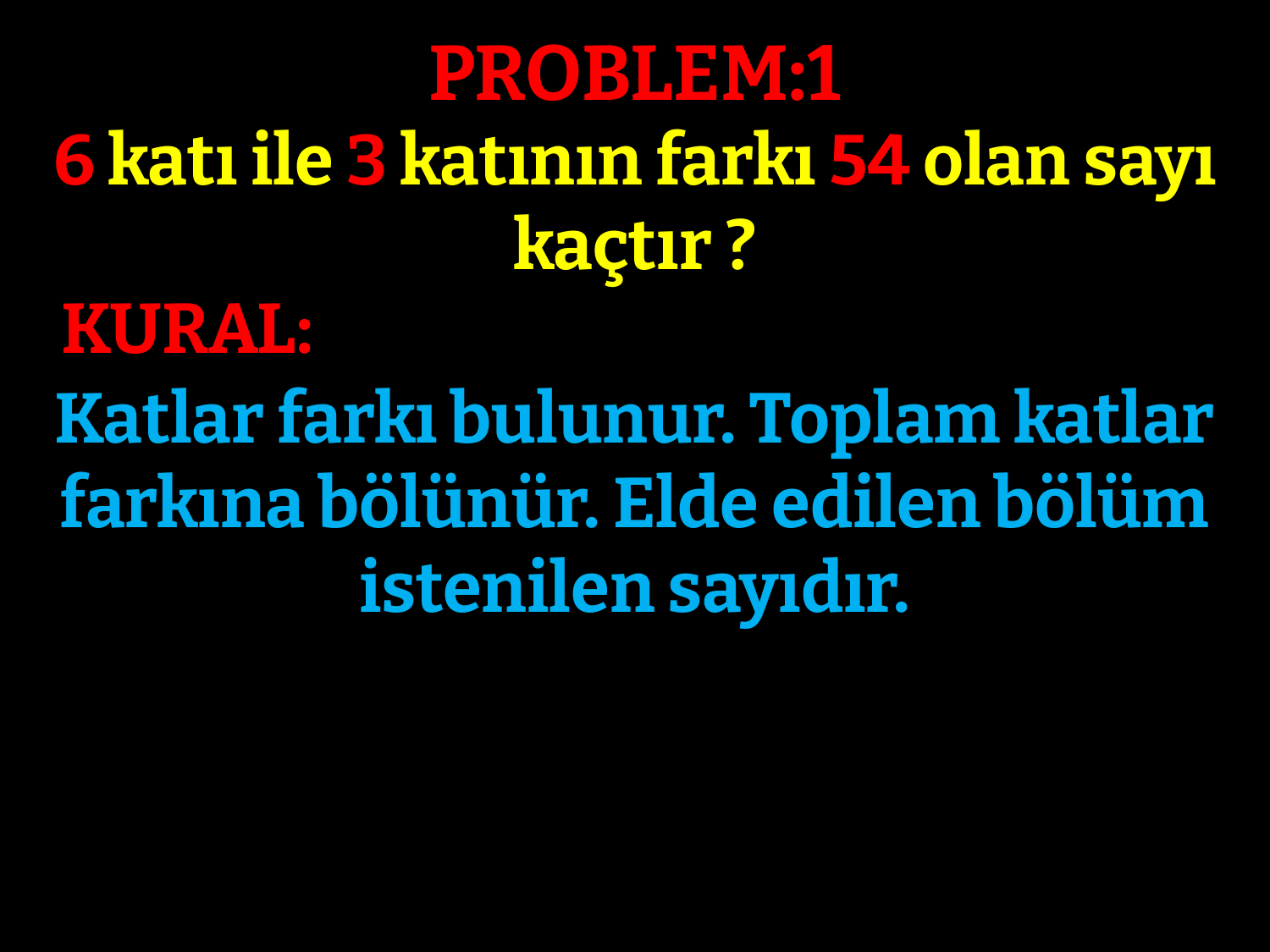

PROBLEM:1
6 katı ile 3 katının farkı 54 olan sayı kaçtır ?
KURAL:
#
Katlar farkı bulunur. Toplam katlar farkına bölünür. Elde edilen bölüm istenilen sayıdır.